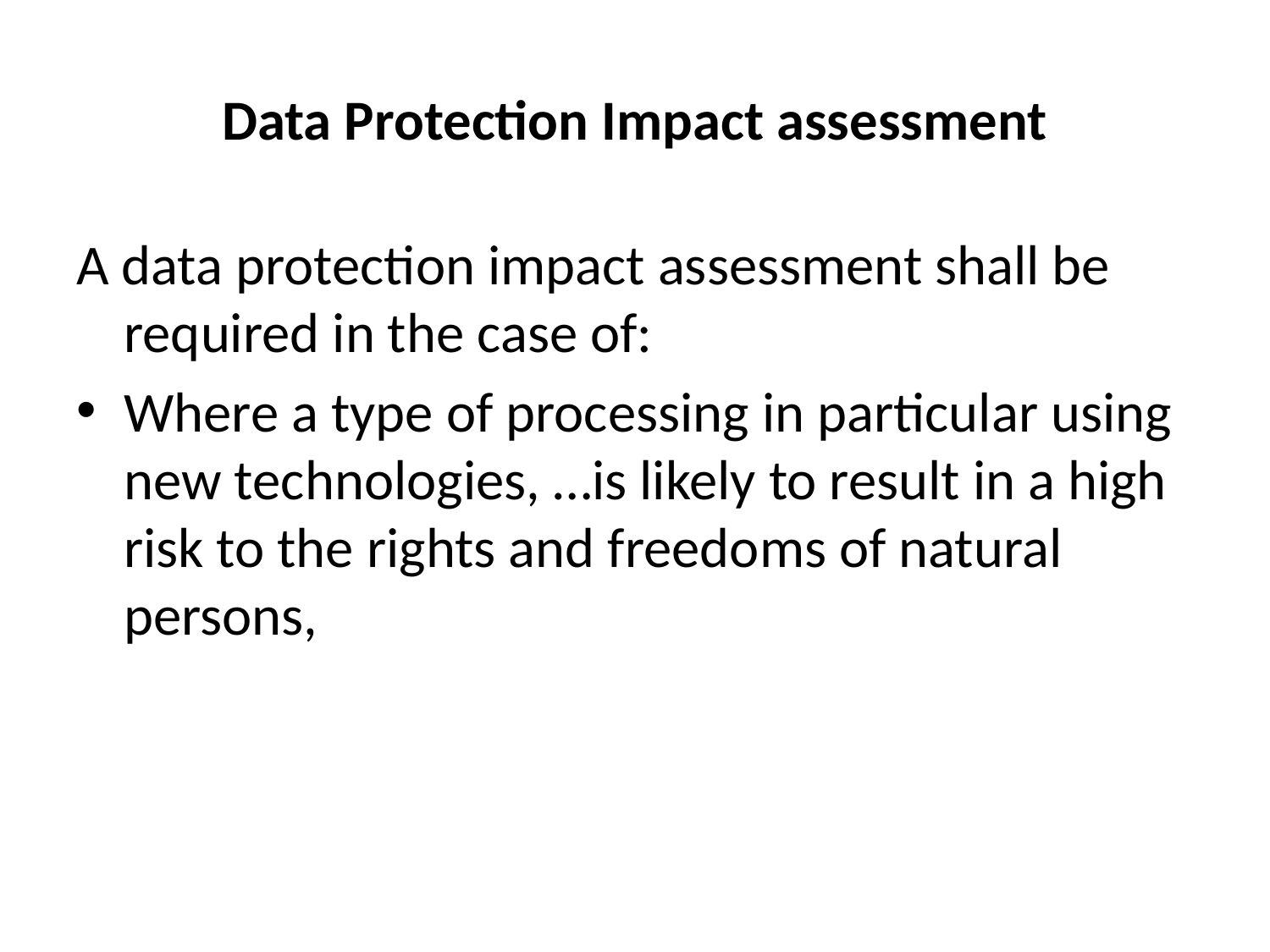

# Data Protection Impact assessment
A data protection impact assessment shall be required in the case of:
Where a type of processing in particular using new technologies, …is likely to result in a high risk to the rights and freedoms of natural persons,